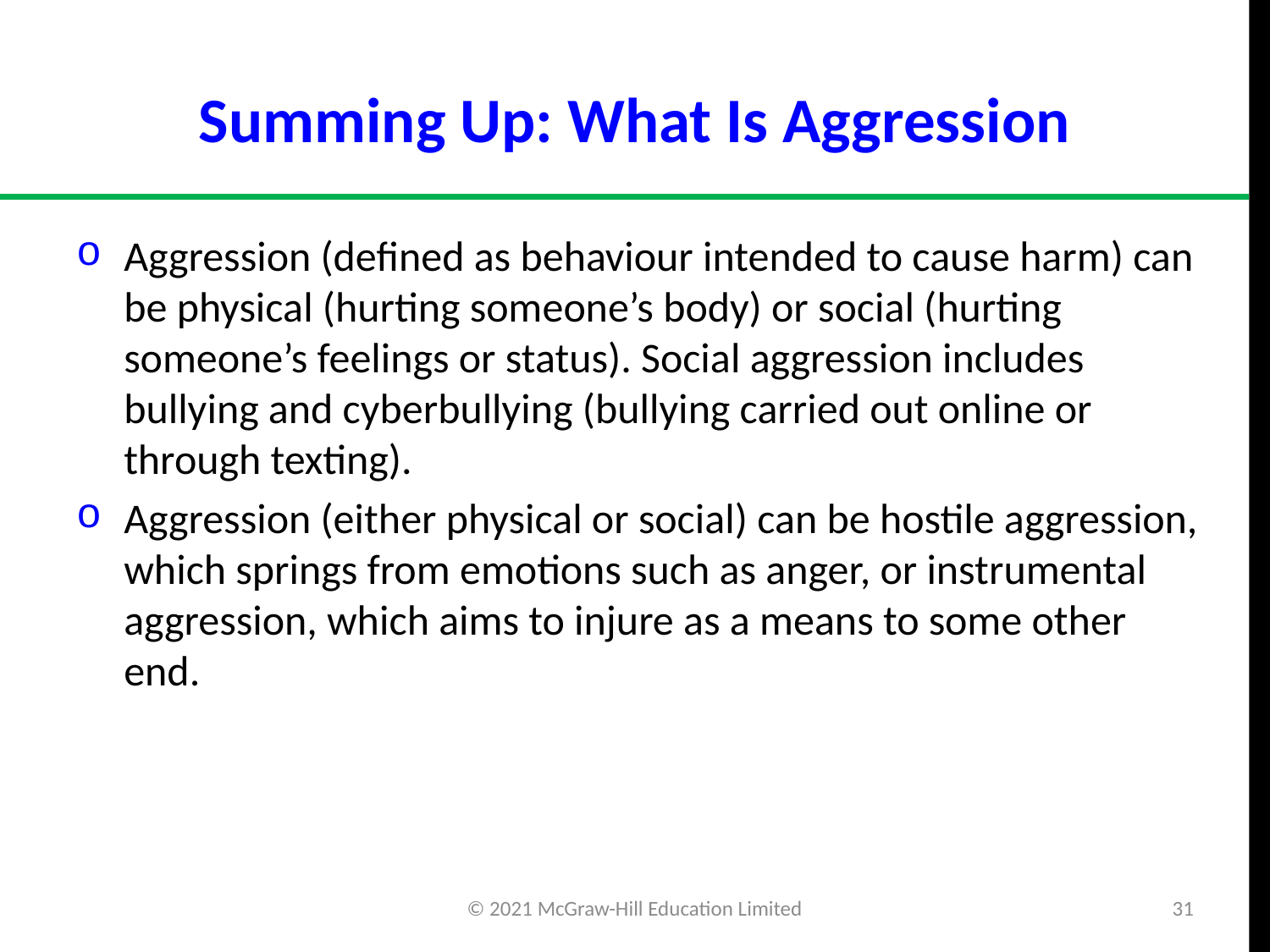

# Summing Up: What Is Aggression
Aggression (defined as behaviour intended to cause harm) can be physical (hurting someone’s body) or social (hurting someone’s feelings or status). Social aggression includes bullying and cyberbullying (bullying carried out online or through texting).
Aggression (either physical or social) can be hostile aggression, which springs from emotions such as anger, or instrumental aggression, which aims to injure as a means to some other end.
© 2021 McGraw-Hill Education Limited
31